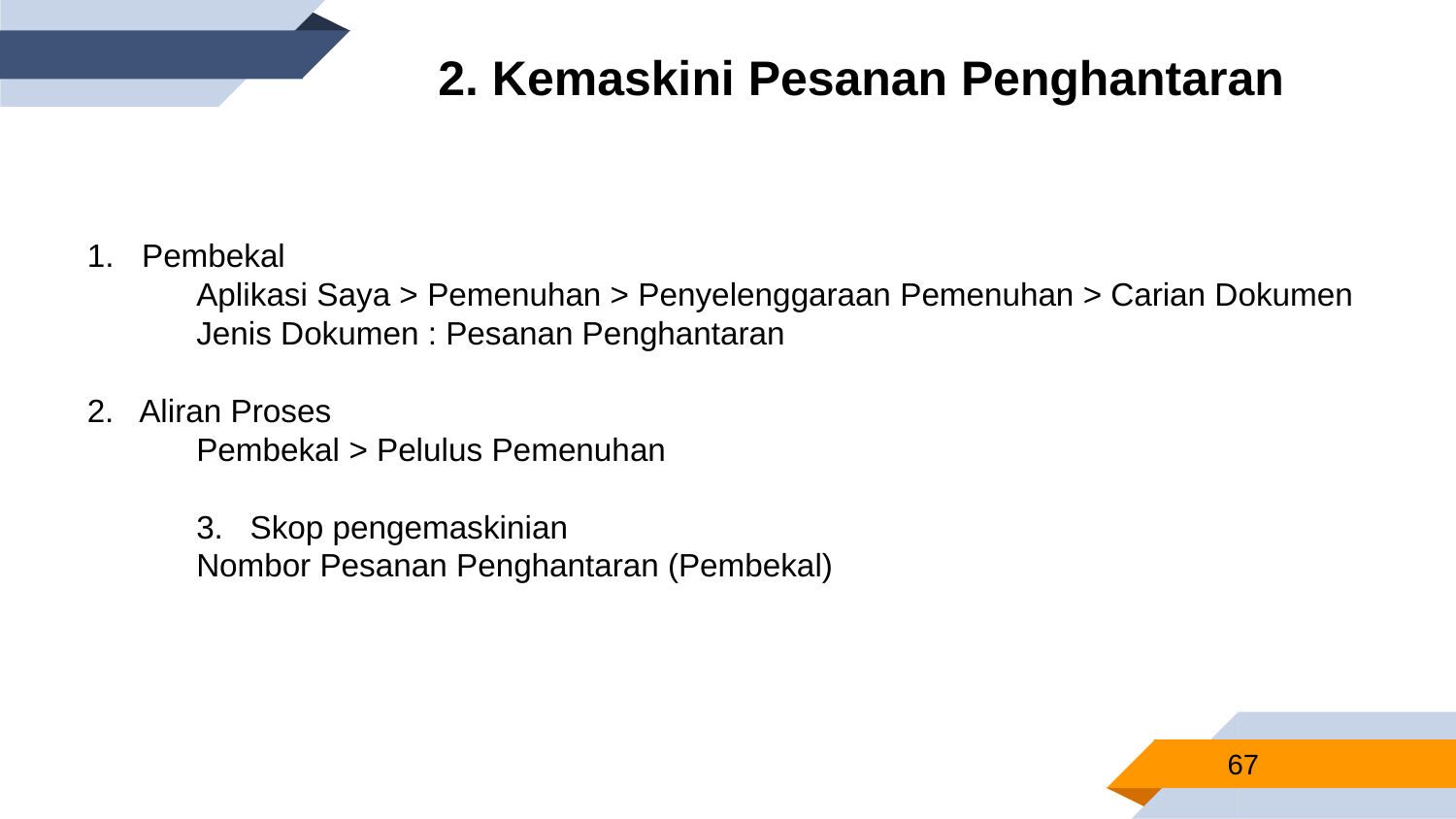

2. Kemaskini Pesanan Penghantaran

Pembekal
Aplikasi Saya > Pemenuhan > Penyelenggaraan Pemenuhan > Carian Dokumen
Jenis Dokumen : Pesanan Penghantaran

2.   Aliran Proses
Pembekal > Pelulus Pemenuhan

3.   Skop pengemaskinian
Nombor Pesanan Penghantaran (Pembekal)

67